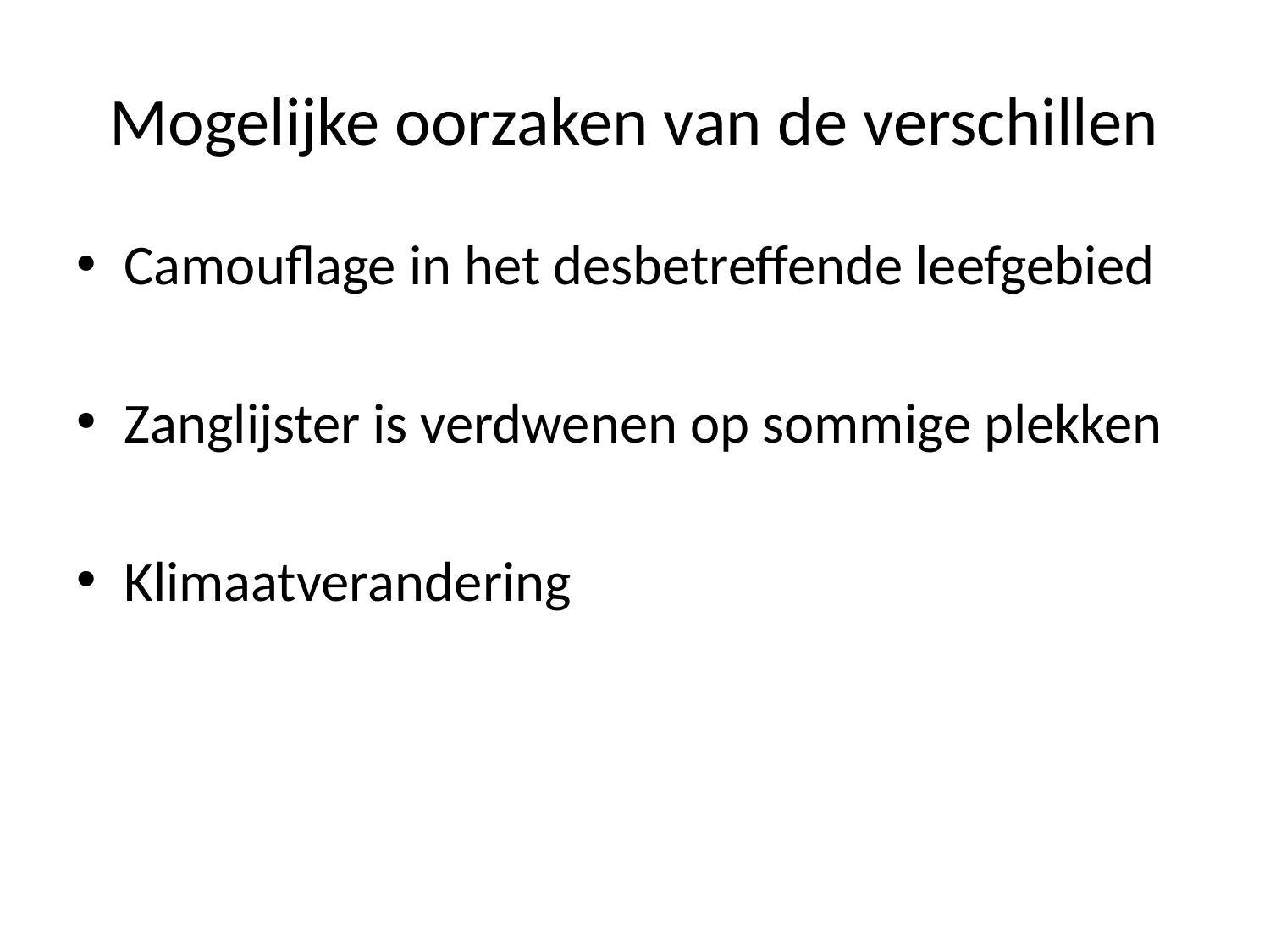

# Mogelijke oorzaken van de verschillen
Camouflage in het desbetreffende leefgebied

Zanglijster is verdwenen op sommige plekken

Klimaatverandering